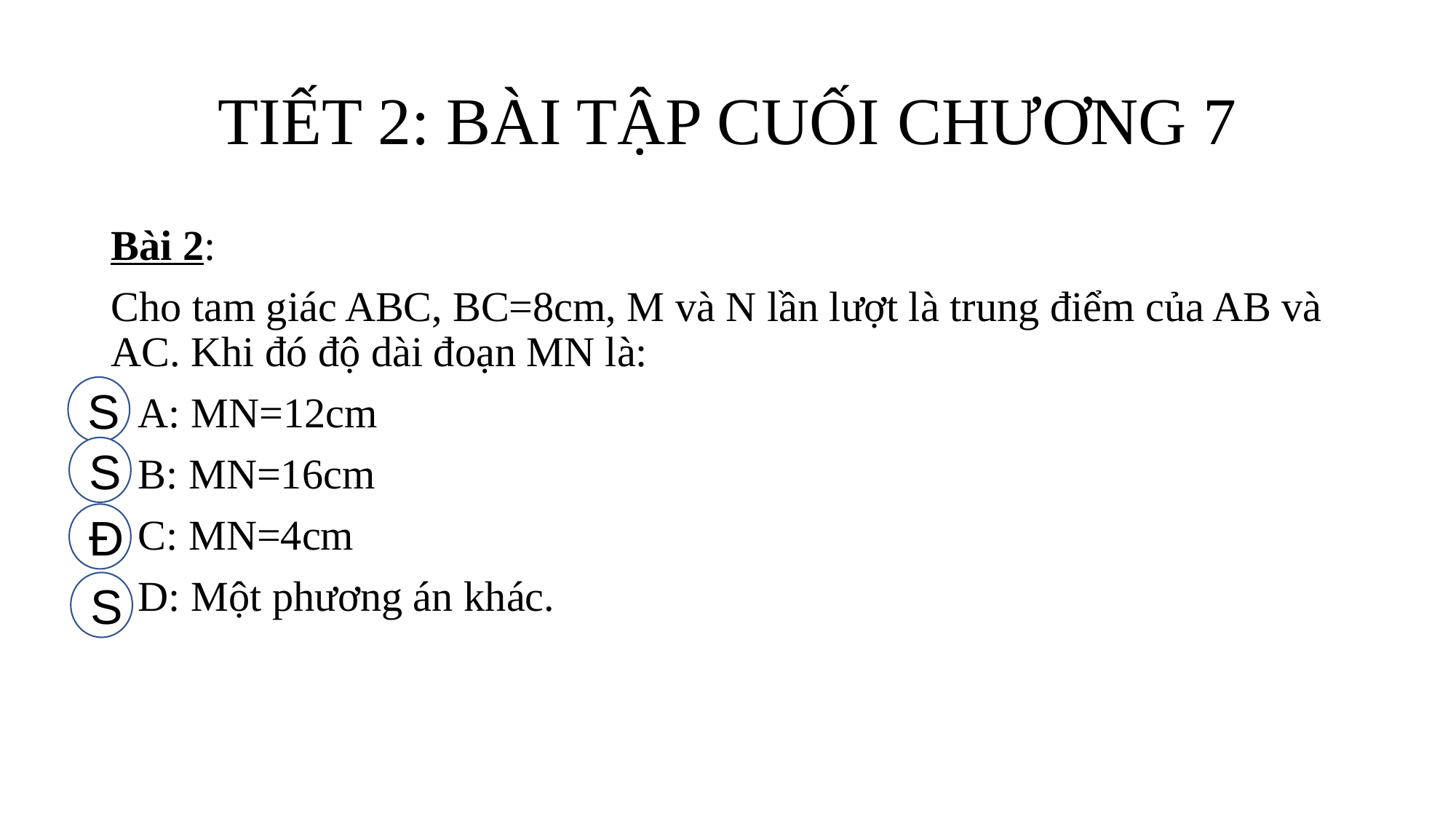

TIẾT 2: BÀI TẬP CUỐI CHƯƠNG 7
Bài 2:
Cho tam giác ABC, BC=8cm, M và N lần lượt là trung điểm của AB và AC. Khi đó độ dài đoạn MN là:
A: MN=12cm
B: MN=16cm
C: MN=4cm
D: Một phương án khác.

S
S
Đ
S